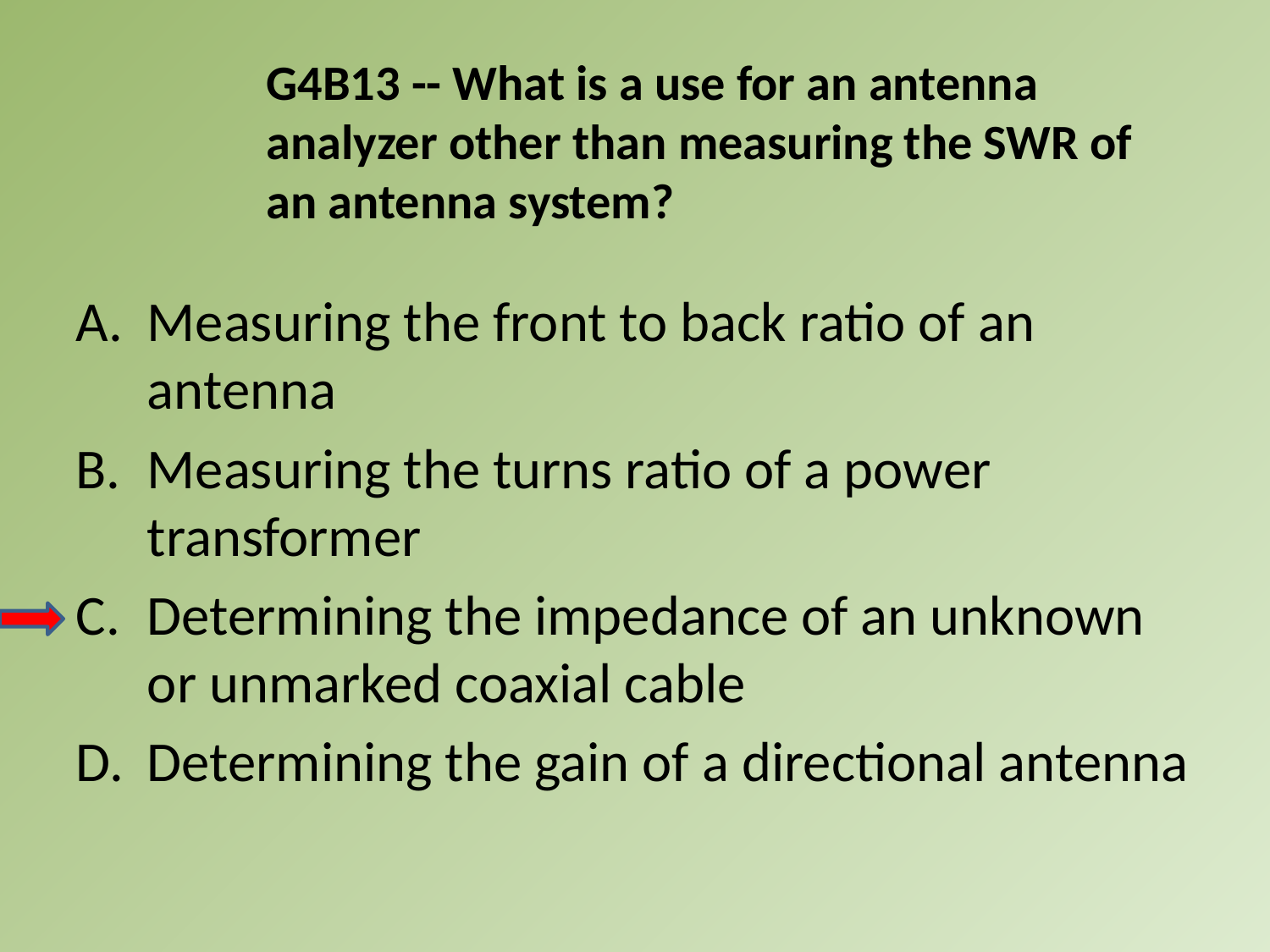

G4B13 -- What is a use for an antenna analyzer other than measuring the SWR of an antenna system?
A.	Measuring the front to back ratio of an antenna
B.	Measuring the turns ratio of a power transformer
C.	Determining the impedance of an unknown or unmarked coaxial cable
D.	Determining the gain of a directional antenna